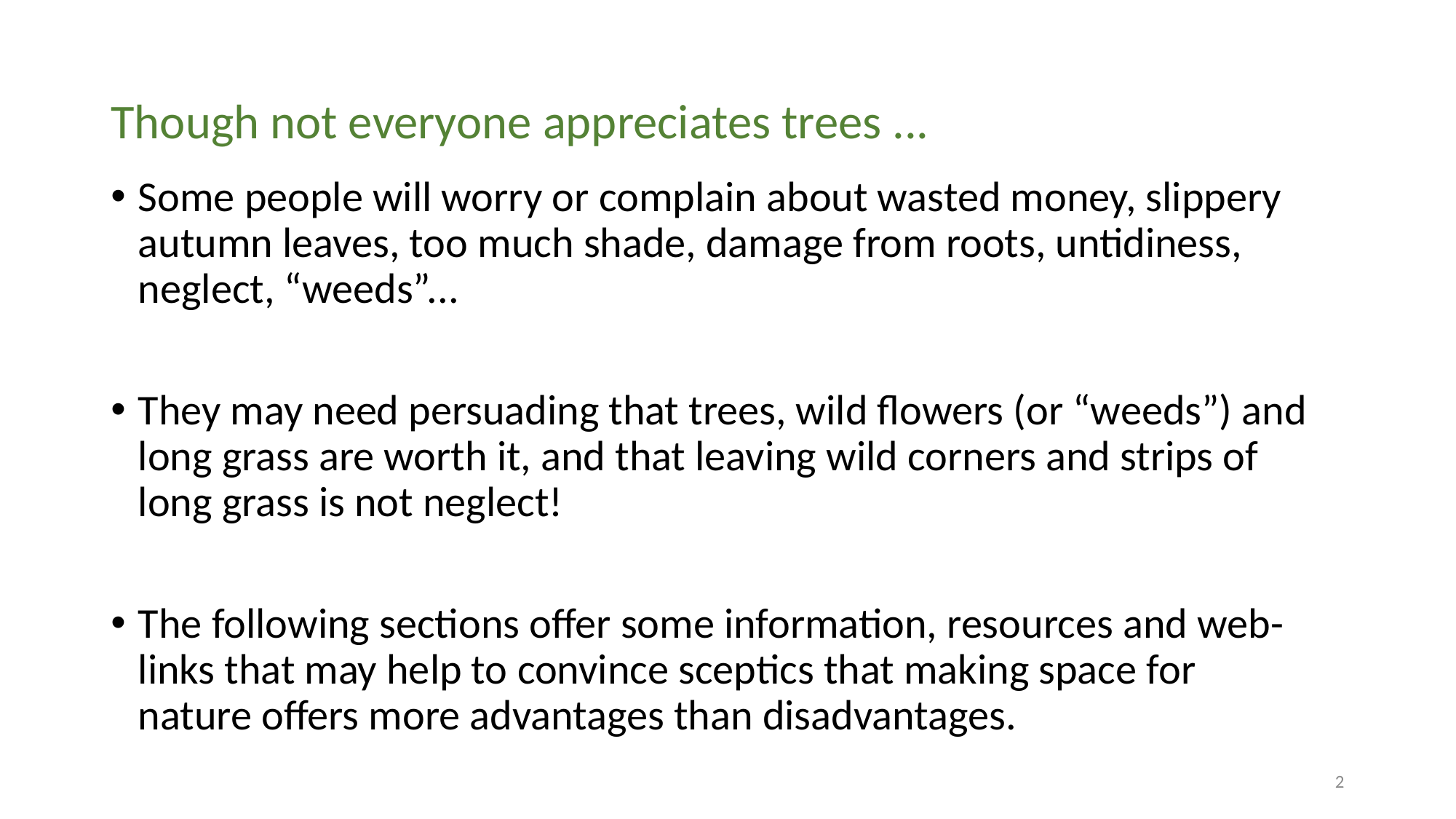

# Though not everyone appreciates trees ...
Some people will worry or complain about wasted money, slippery autumn leaves, too much shade, damage from roots, untidiness, neglect, “weeds”...

They may need persuading that trees, wild flowers (or “weeds”) and long grass are worth it, and that leaving wild corners and strips of long grass is not neglect!

The following sections offer some information, resources and web-links that may help to convince sceptics that making space for nature offers more advantages than disadvantages.
2